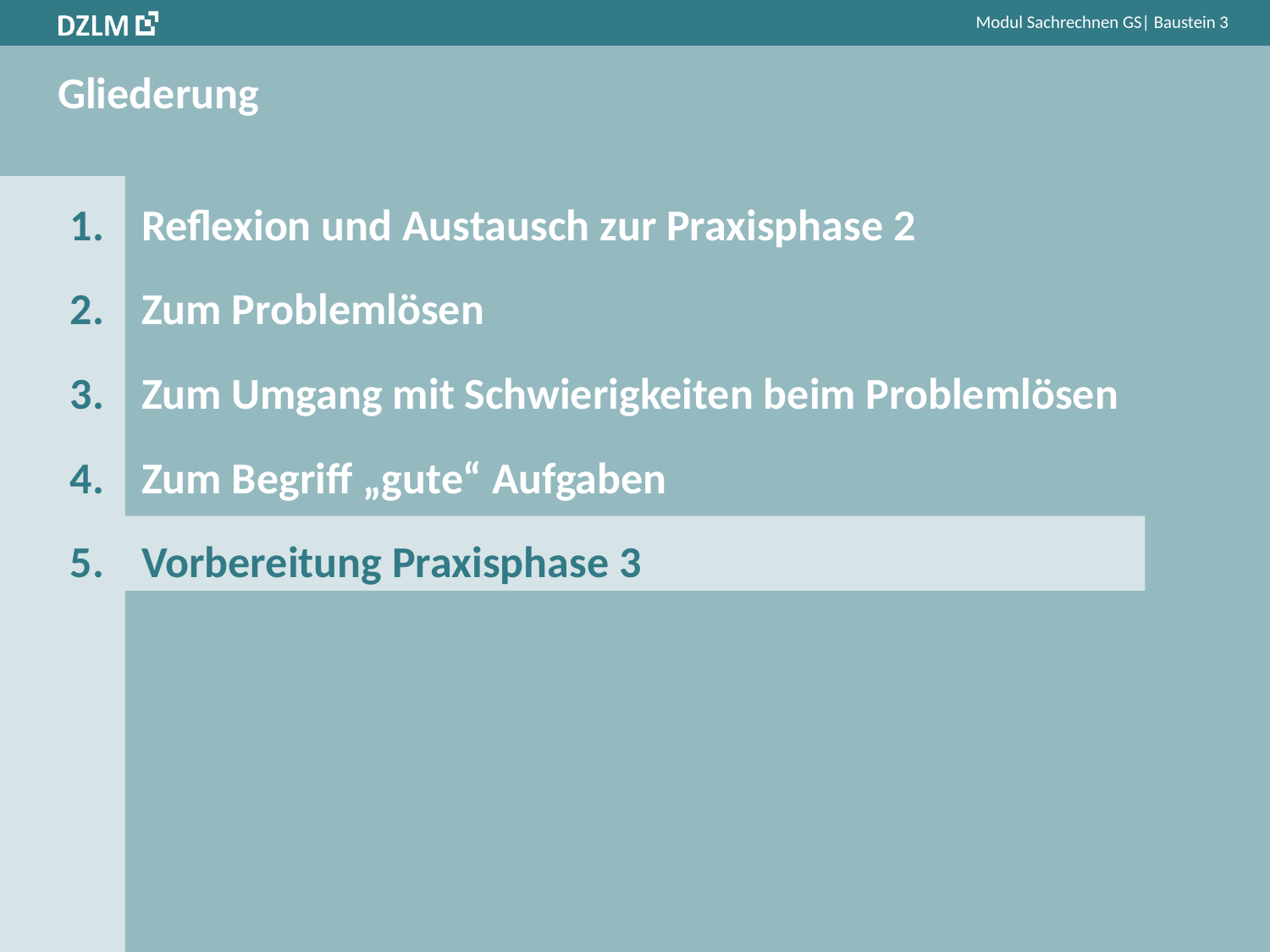

# Gliederung

Reflexion und Austausch zur Praxisphase 2
Zum Problemlösen
Zum Umgang mit Schwierigkeiten beim Problemlösen
Zum Begriff „gute“ Aufgaben
Vorbereitung Praxisphase 3